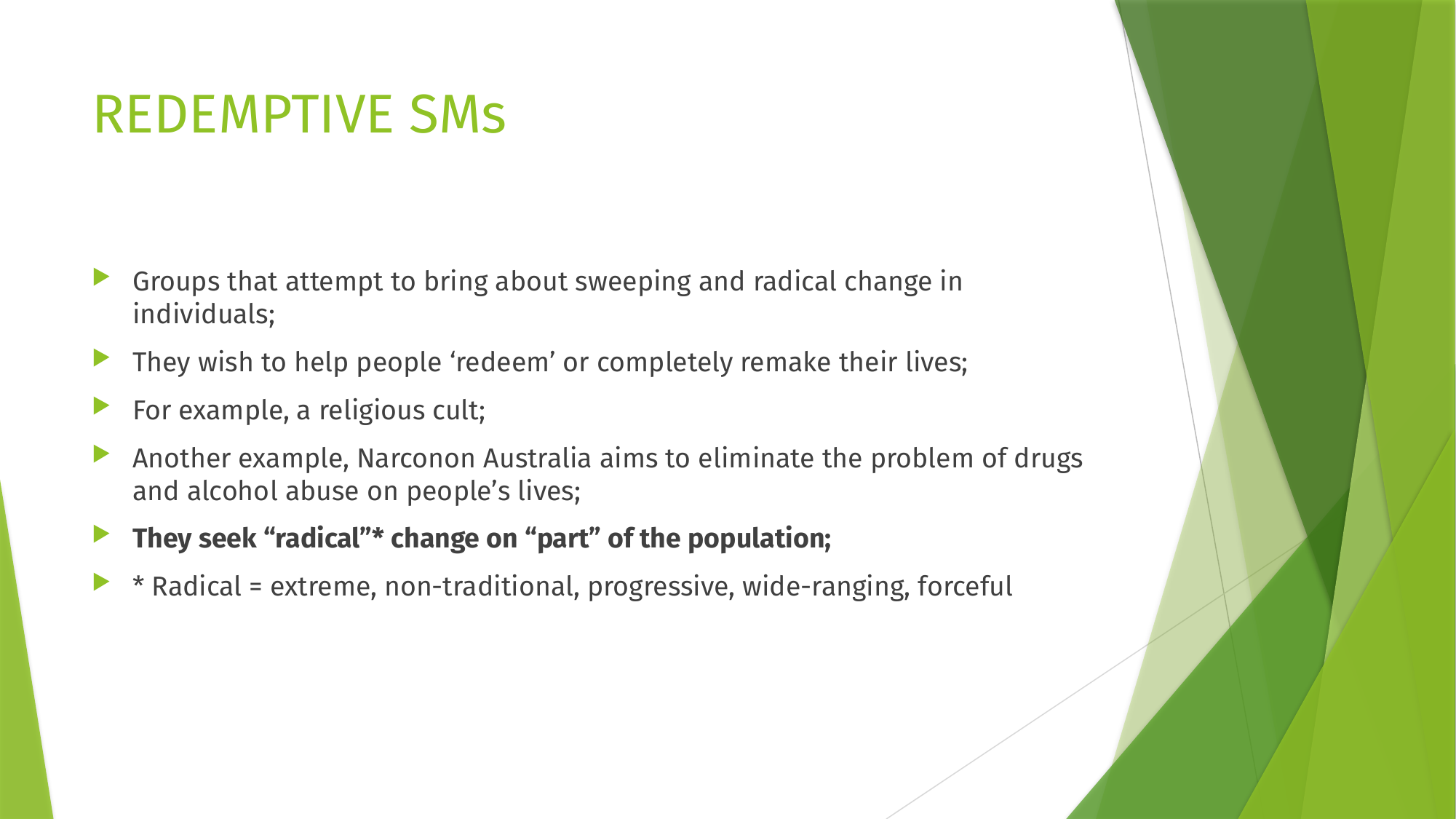

# REDEMPTIVE SMs
Groups that attempt to bring about sweeping and radical change in individuals;
They wish to help people ‘redeem’ or completely remake their lives;
For example, a religious cult;
Another example, Narconon Australia aims to eliminate the problem of drugs and alcohol abuse on people’s lives;
They seek “radical”* change on “part” of the population;
* Radical = extreme, non-traditional, progressive, wide-ranging, forceful